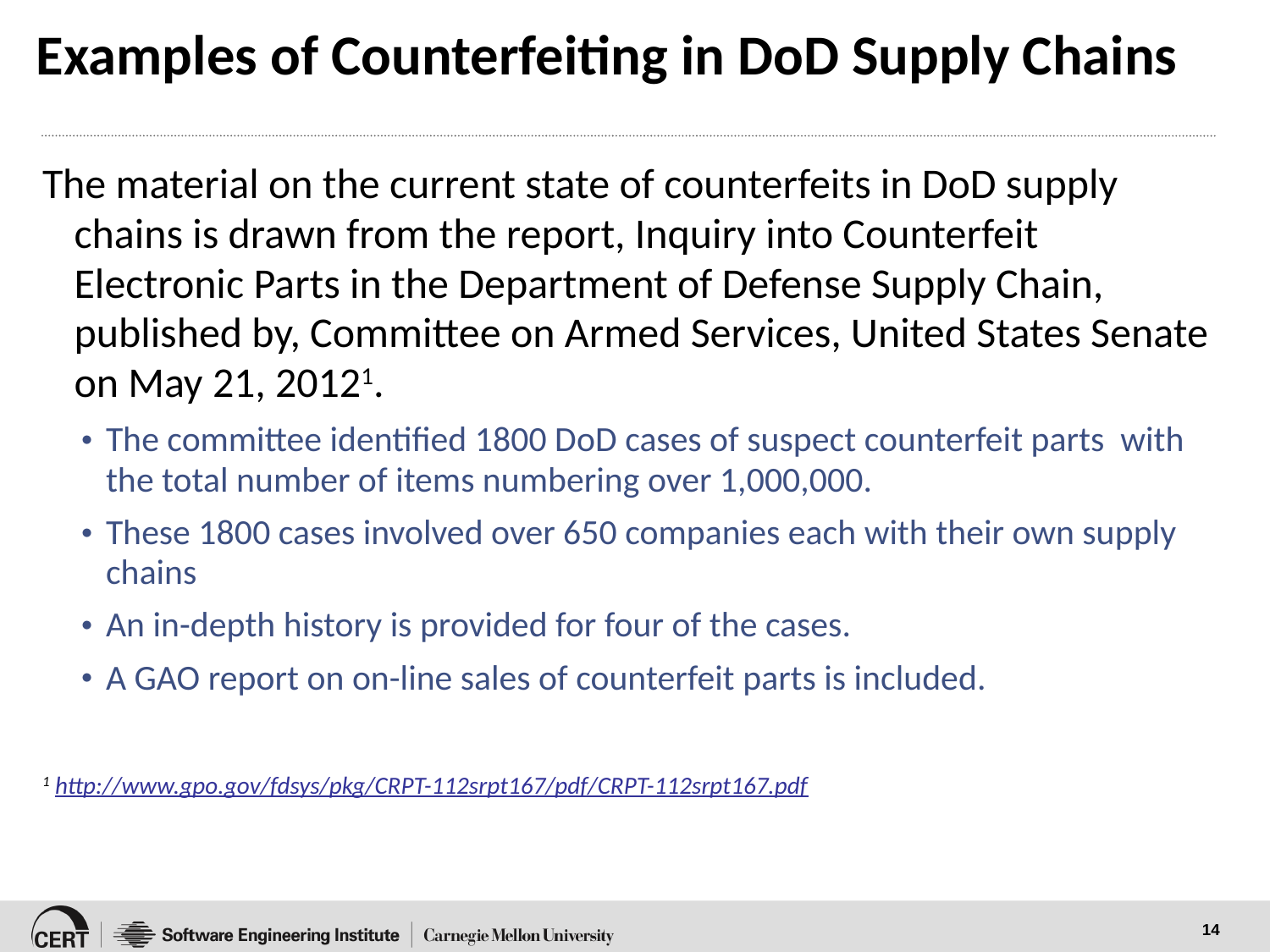

# Examples of Counterfeiting in DoD Supply Chains
The material on the current state of counterfeits in DoD supply chains is drawn from the report, Inquiry into Counterfeit Electronic Parts in the Department of Defense Supply Chain, published by, Committee on Armed Services, United States Senate on May 21, 20121.
The committee identified 1800 DoD cases of suspect counterfeit parts  with the total number of items numbering over 1,000,000.
These 1800 cases involved over 650 companies each with their own supply chains
An in-depth history is provided for four of the cases.
A GAO report on on-line sales of counterfeit parts is included.

1 http://www.gpo.gov/fdsys/pkg/CRPT-112srpt167/pdf/CRPT-112srpt167.pdf